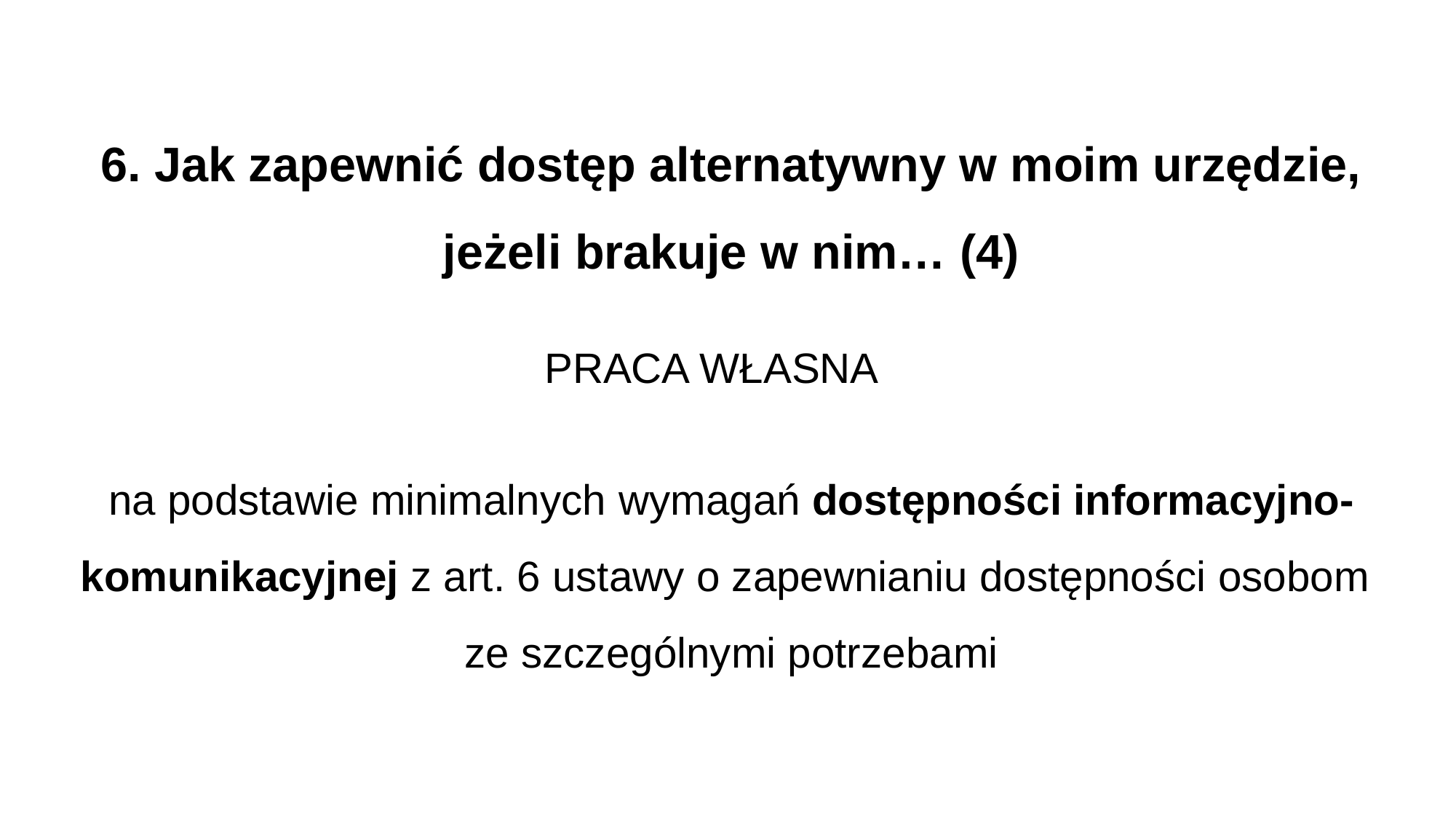

6. Jak zapewnić dostęp alternatywny w moim urzędzie, jeżeli brakuje w nim… (4)
PRACA WŁASNA
na podstawie minimalnych wymagań dostępności informacyjno-komunikacyjnej z art. 6 ustawy o zapewnianiu dostępności osobom
ze szczególnymi potrzebami